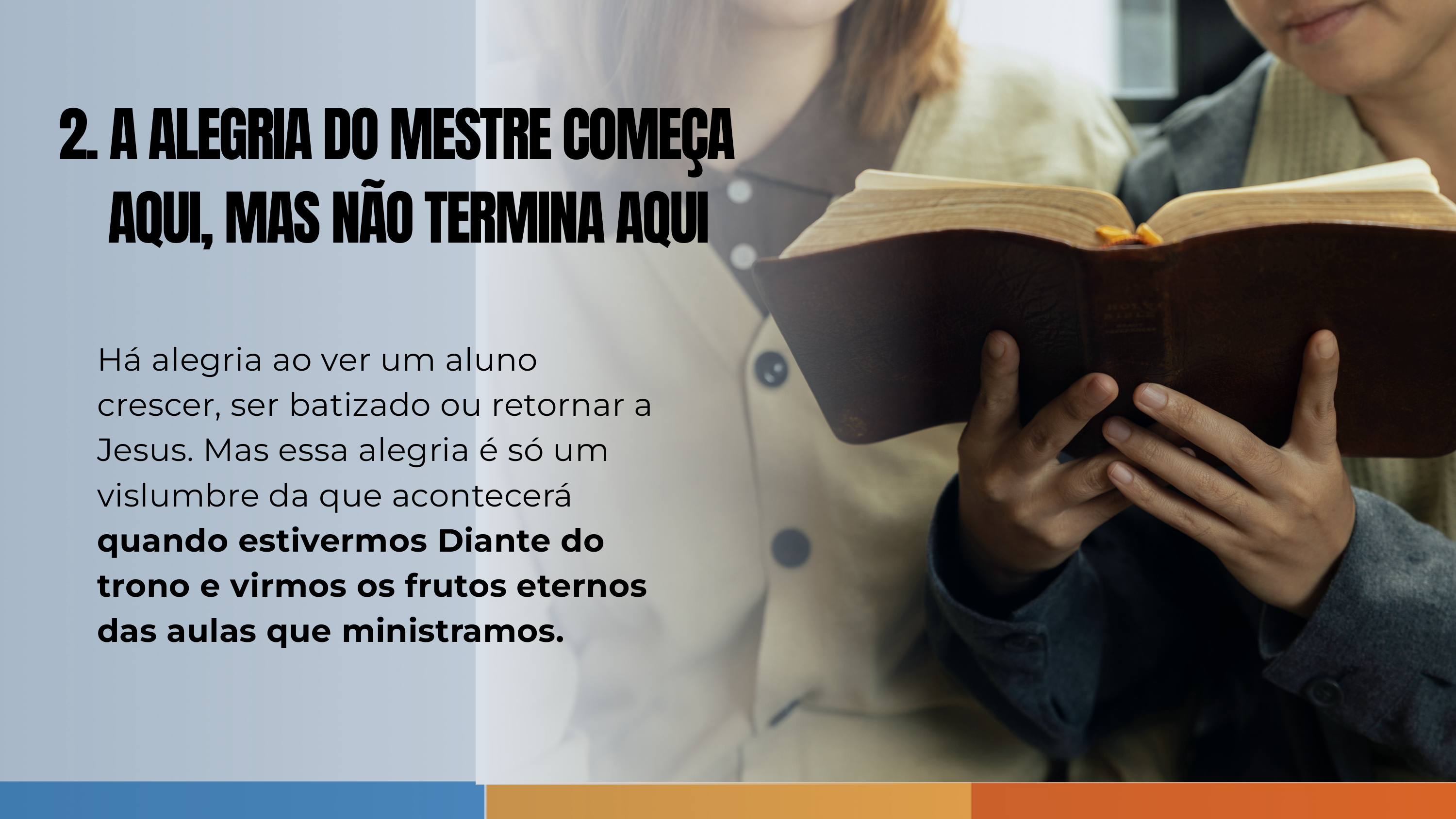

2. A ALEGRIA DO MESTRE COMEÇA
    AQUI, MAS NÃO TERMINA AQUI
Há alegria ao ver um aluno crescer, ser batizado ou retornar a Jesus. Mas essa alegria é só um vislumbre da que acontecerá quando estivermos Diante do trono e virmos os frutos eternos das aulas que ministramos.